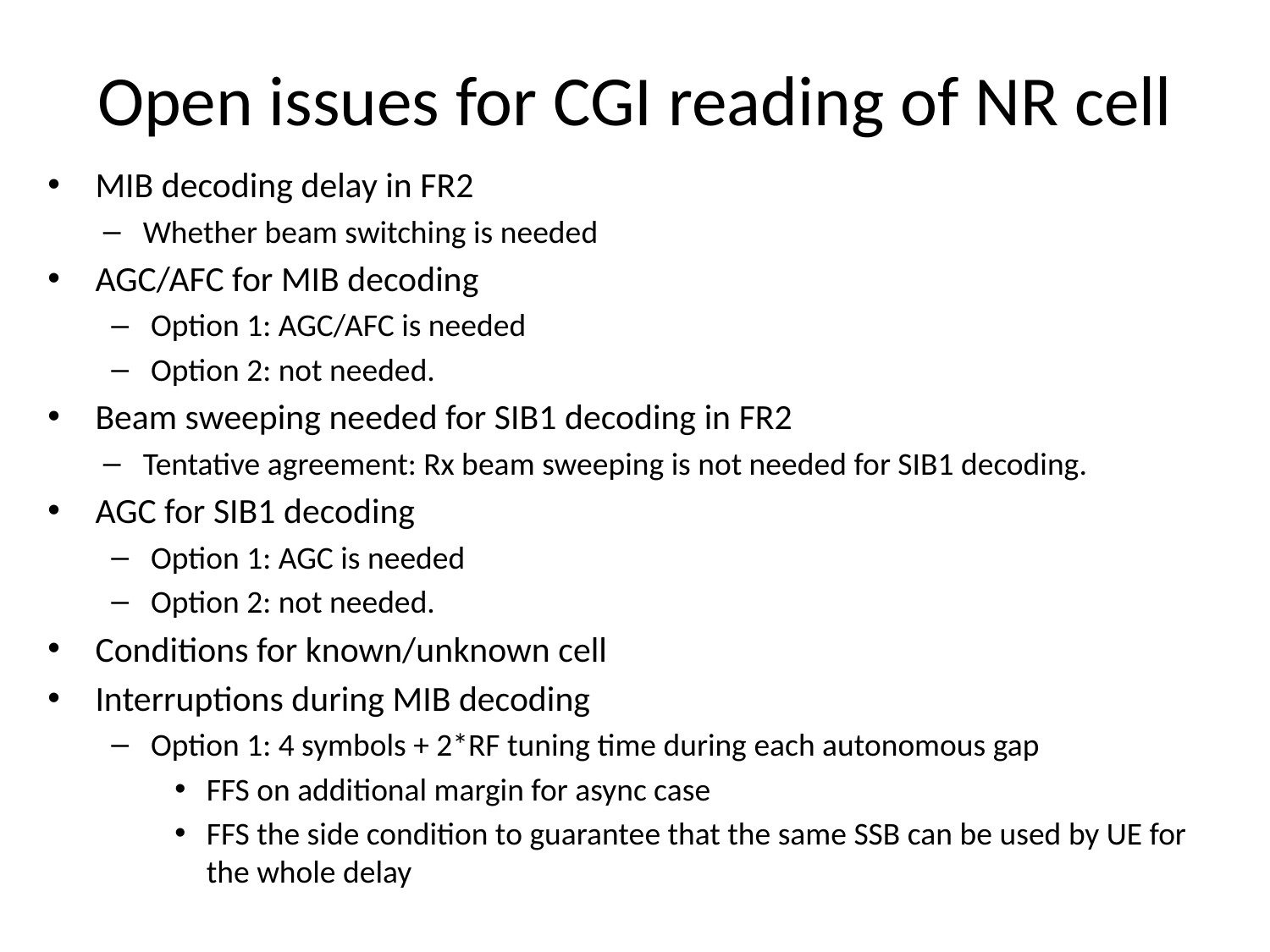

# Open issues for CGI reading of NR cell
MIB decoding delay in FR2
Whether beam switching is needed
AGC/AFC for MIB decoding
Option 1: AGC/AFC is needed
Option 2: not needed.
Beam sweeping needed for SIB1 decoding in FR2
Tentative agreement: Rx beam sweeping is not needed for SIB1 decoding.
AGC for SIB1 decoding
Option 1: AGC is needed
Option 2: not needed.
Conditions for known/unknown cell
Interruptions during MIB decoding
Option 1: 4 symbols + 2*RF tuning time during each autonomous gap
FFS on additional margin for async case
FFS the side condition to guarantee that the same SSB can be used by UE for the whole delay

6